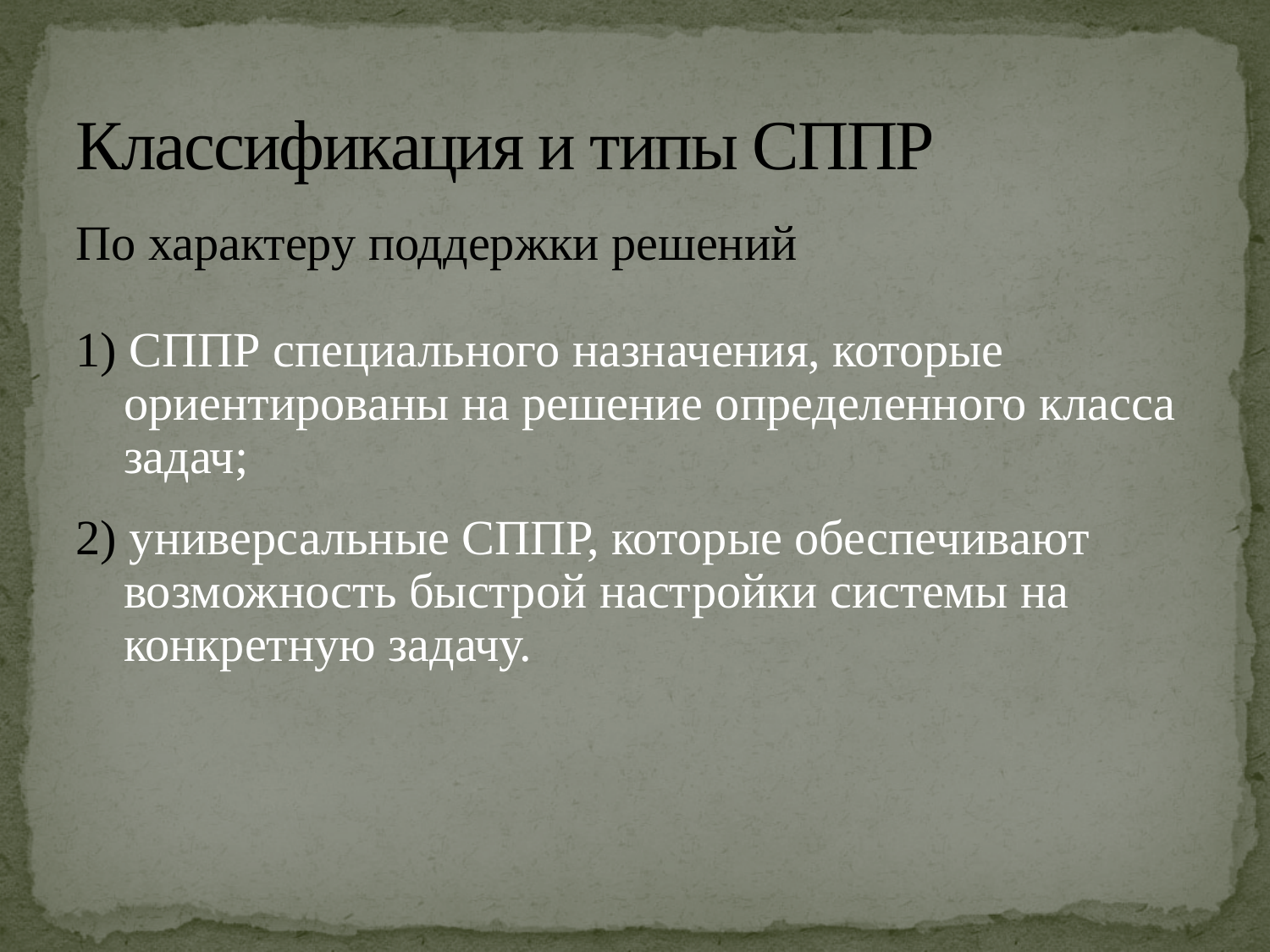

# Классификация и типы СППР
По характеру поддержки решений

1) СППР специального назначения, которые ориентированы на решение определенного класса задач;
2) универсальные СППР, которые обеспечивают возможность быстрой настройки системы на конкретную задачу.